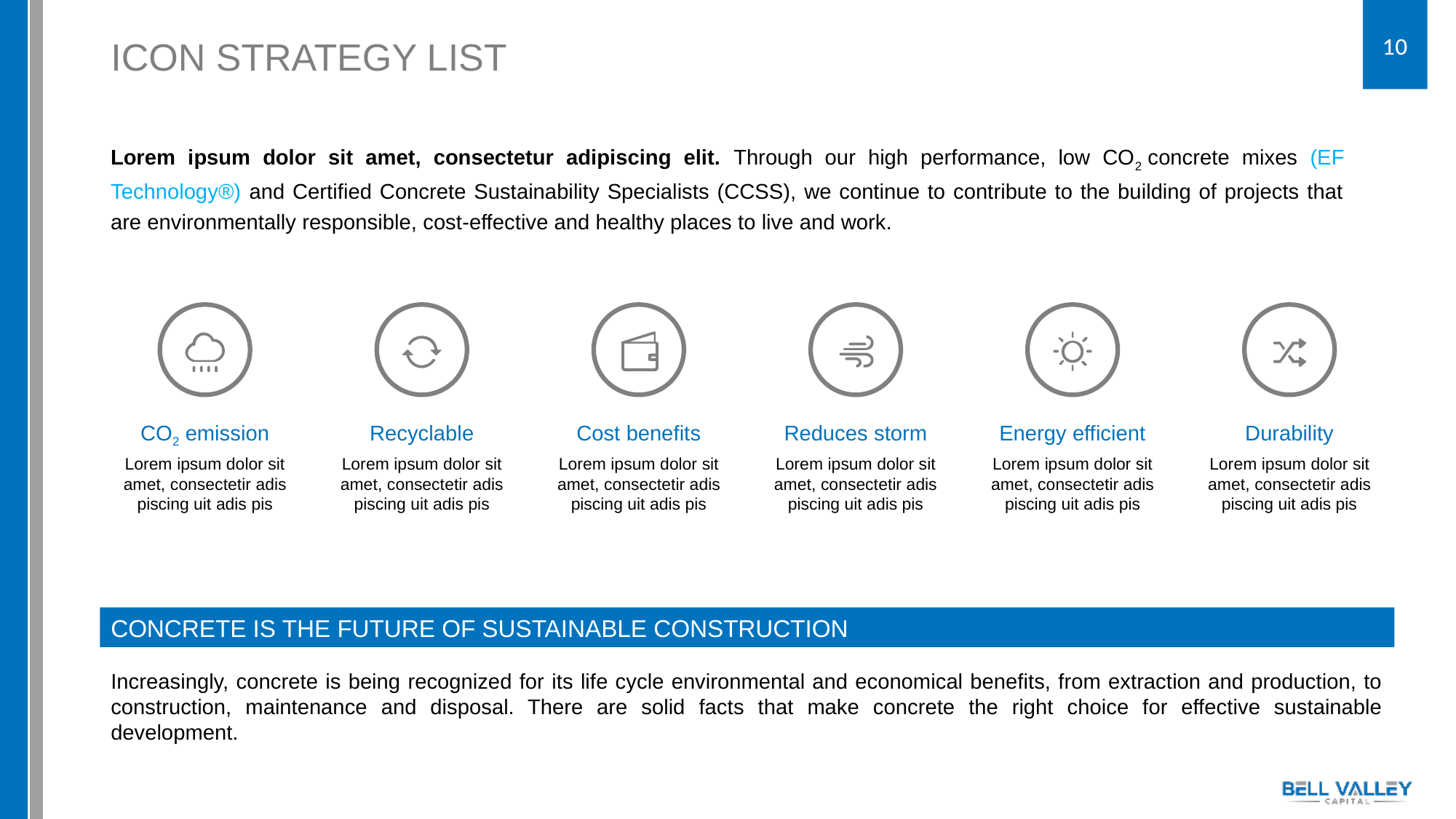

10
# ICON Strategy LIST
Lorem ipsum dolor sit amet, consectetur adipiscing elit. Through our high performance, low CO2 concrete mixes (EF Technology®) and Certified Concrete Sustainability Specialists (CCSS), we continue to contribute to the building of projects that are environmentally responsible, cost-effective and healthy places to live and work.

CO2 emission
Recyclable
Cost benefits
Reduces storm
Energy efficient
Durability
Lorem ipsum dolor sit amet, consectetir adis piscing uit adis pis
Lorem ipsum dolor sit amet, consectetir adis piscing uit adis pis
Lorem ipsum dolor sit amet, consectetir adis piscing uit adis pis
Lorem ipsum dolor sit amet, consectetir adis piscing uit adis pis
Lorem ipsum dolor sit amet, consectetir adis piscing uit adis pis
Lorem ipsum dolor sit amet, consectetir adis piscing uit adis pis
CONCRETE IS THE FUTURE OF SUSTAINABLE CONSTRUCTION
Increasingly, concrete is being recognized for its life cycle environmental and economical benefits, from extraction and production, to construction, maintenance and disposal. There are solid facts that make concrete the right choice for effective sustainable development.